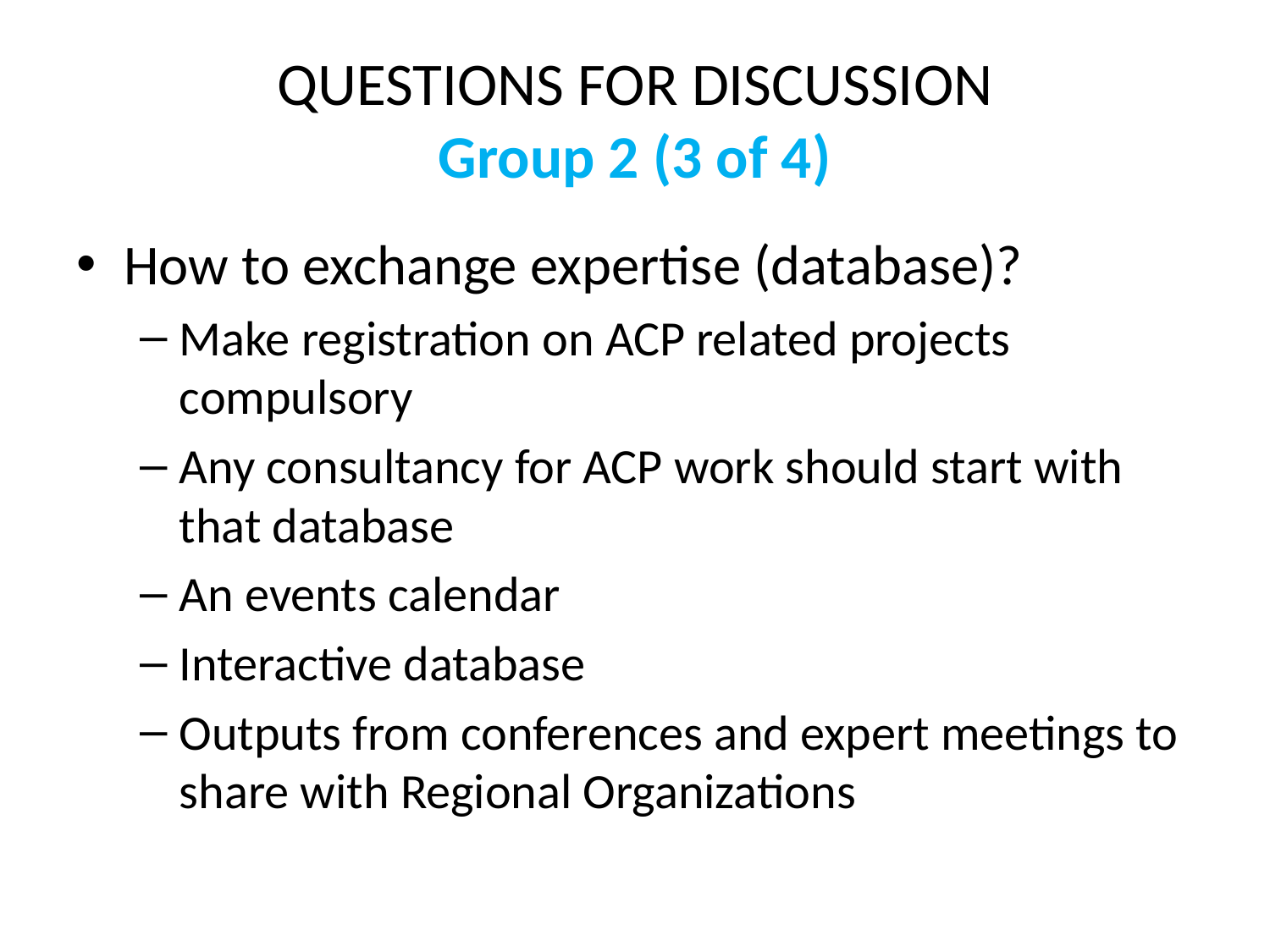

# QUESTIONS FOR DISCUSSION Group 2 (3 of 4)
How to exchange expertise (database)?
Make registration on ACP related projects compulsory
Any consultancy for ACP work should start with that database
An events calendar
Interactive database
Outputs from conferences and expert meetings to share with Regional Organizations